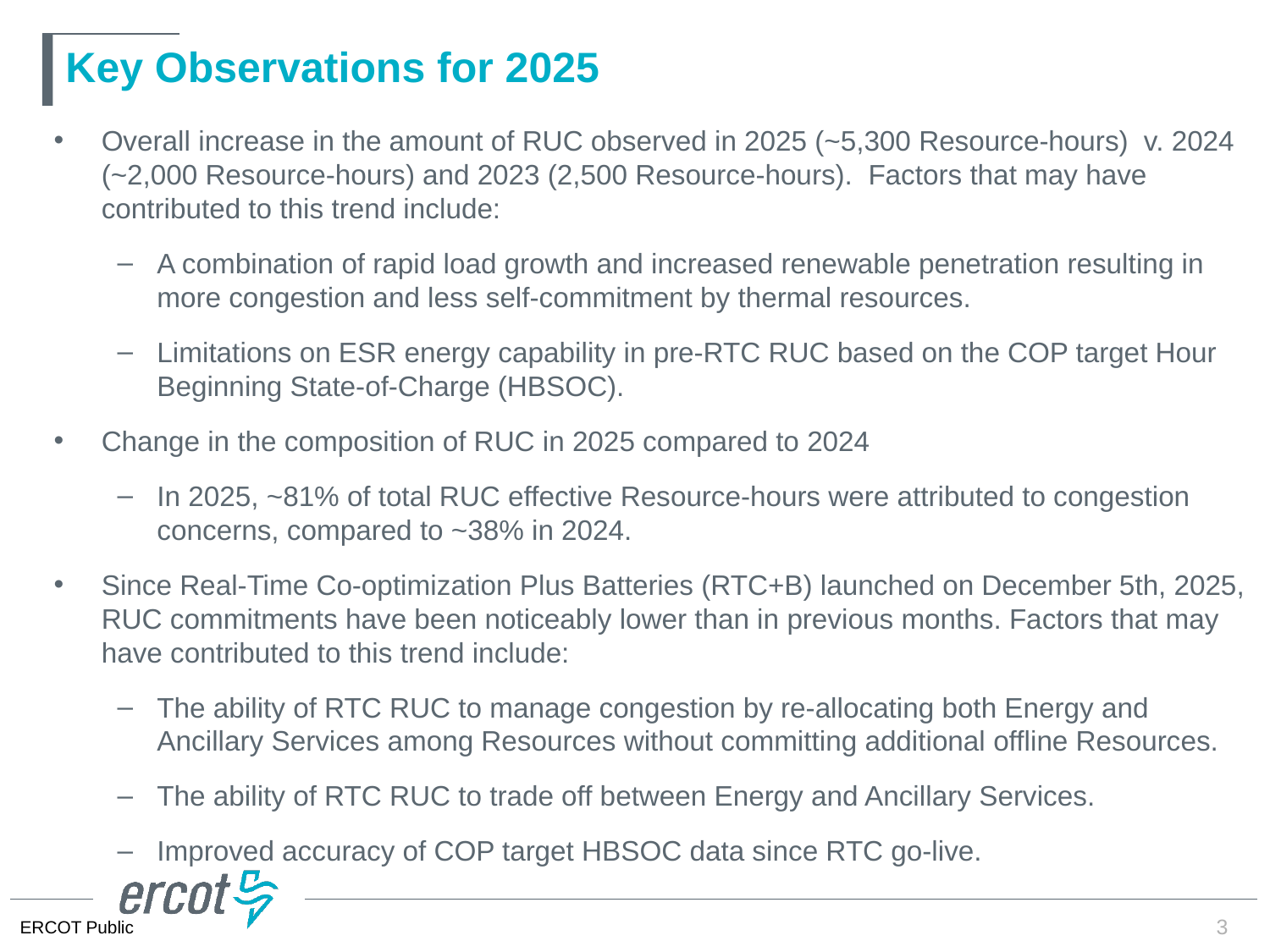

# Key Observations for 2025
Overall increase in the amount of RUC observed in 2025 (~5,300 Resource-hours)  v. 2024 (~2,000 Resource-hours) and 2023 (2,500 Resource-hours).  Factors that may have contributed to this trend include:
A combination of rapid load growth and increased renewable penetration resulting in more congestion and less self-commitment by thermal resources.
Limitations on ESR energy capability in pre-RTC RUC based on the COP target Hour Beginning State-of-Charge (HBSOC).
Change in the composition of RUC in 2025 compared to 2024
In 2025, ~81% of total RUC effective Resource-hours were attributed to congestion concerns, compared to ~38% in 2024.
Since Real-Time Co-optimization Plus Batteries (RTC+B) launched on December 5th, 2025, RUC commitments have been noticeably lower than in previous months. Factors that may have contributed to this trend include:
The ability of RTC RUC to manage congestion by re-allocating both Energy and Ancillary Services among Resources without committing additional offline Resources.
The ability of RTC RUC to trade off between Energy and Ancillary Services.
Improved accuracy of COP target HBSOC data since RTC go-live.

3